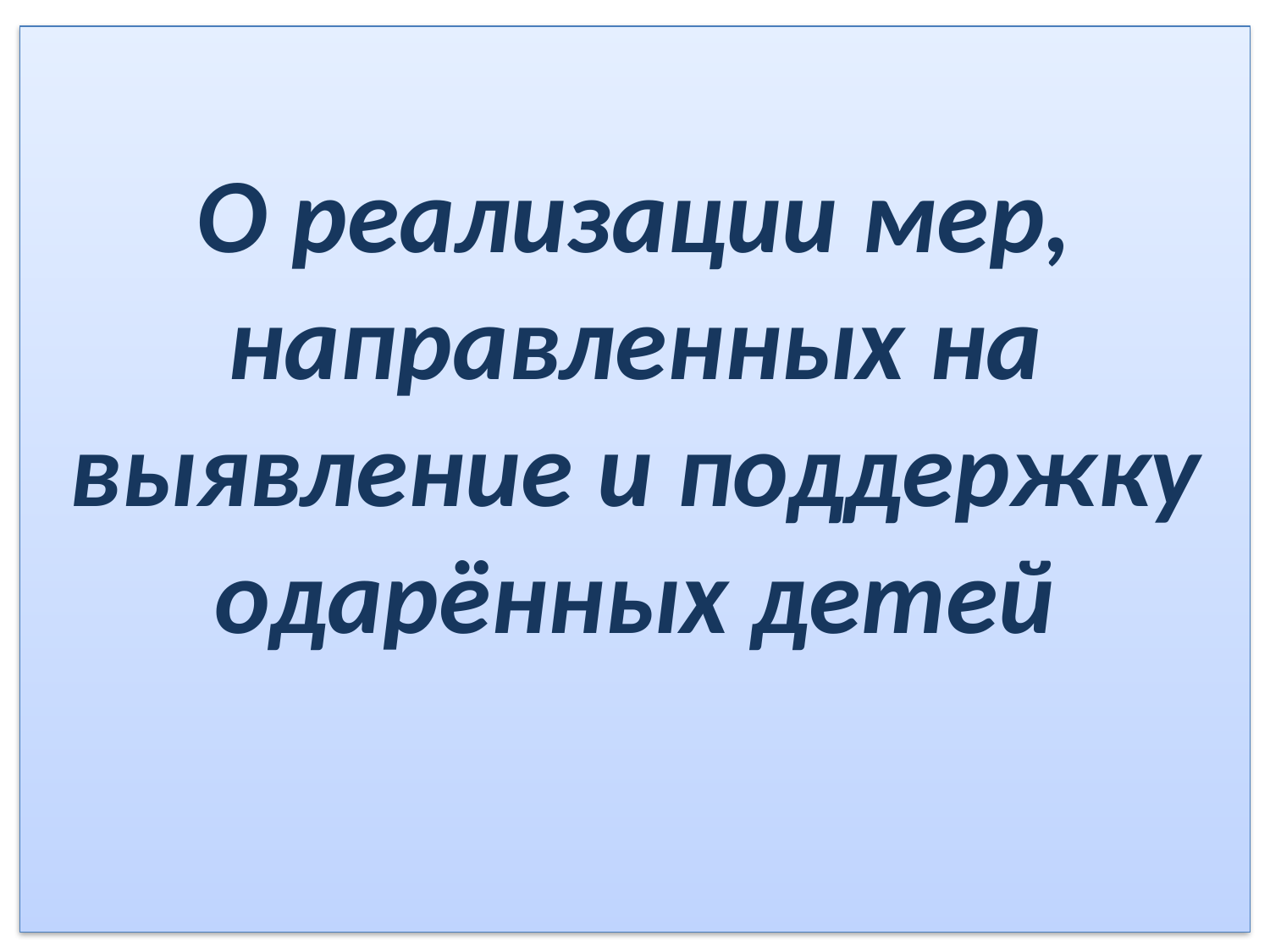

О реализации мер, направленных на выявление и поддержку одарённых детей